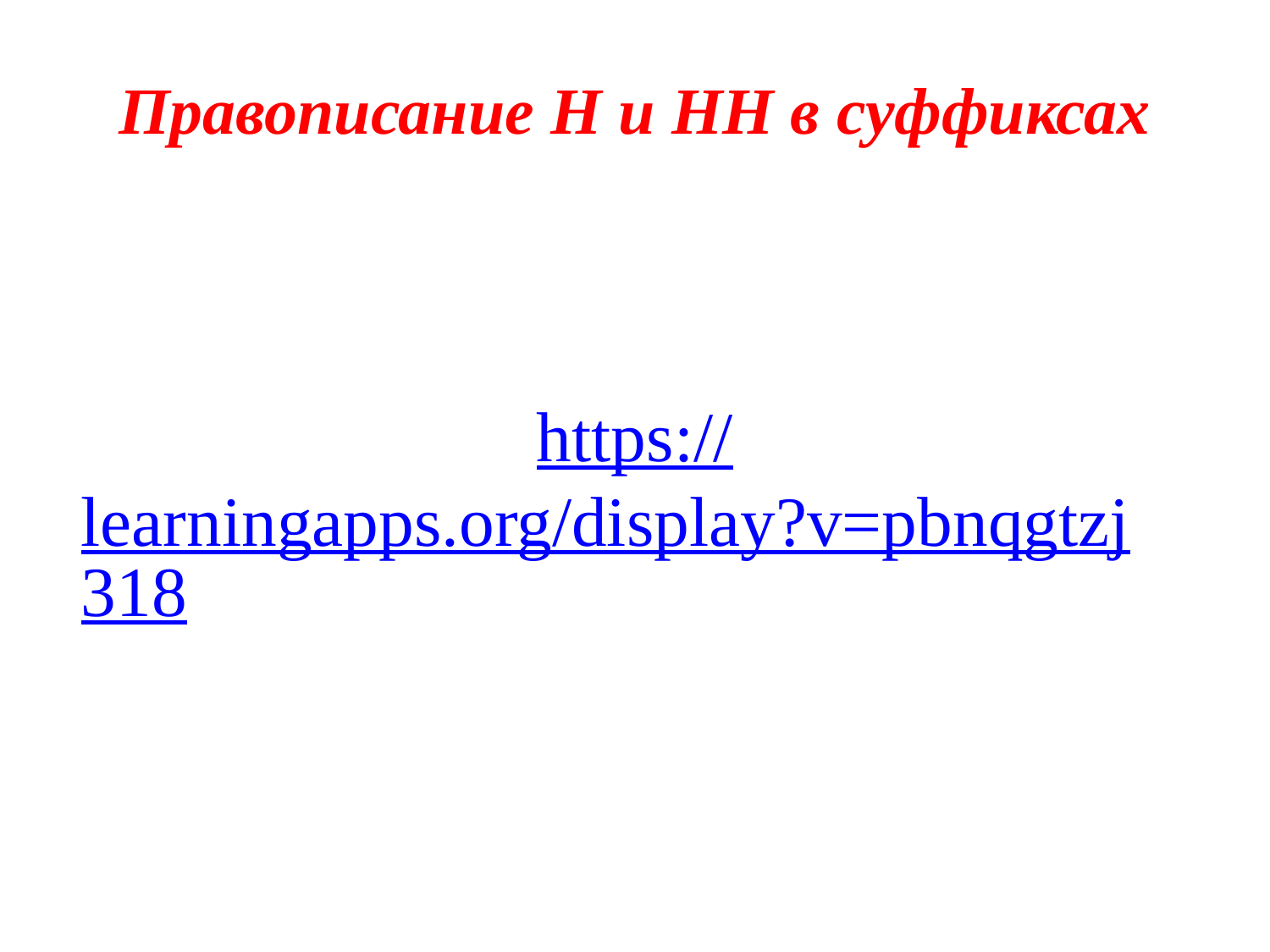

# Правописание Н и НН в суффиксах

https://learningapps.org/display?v=pbnqgtzj318